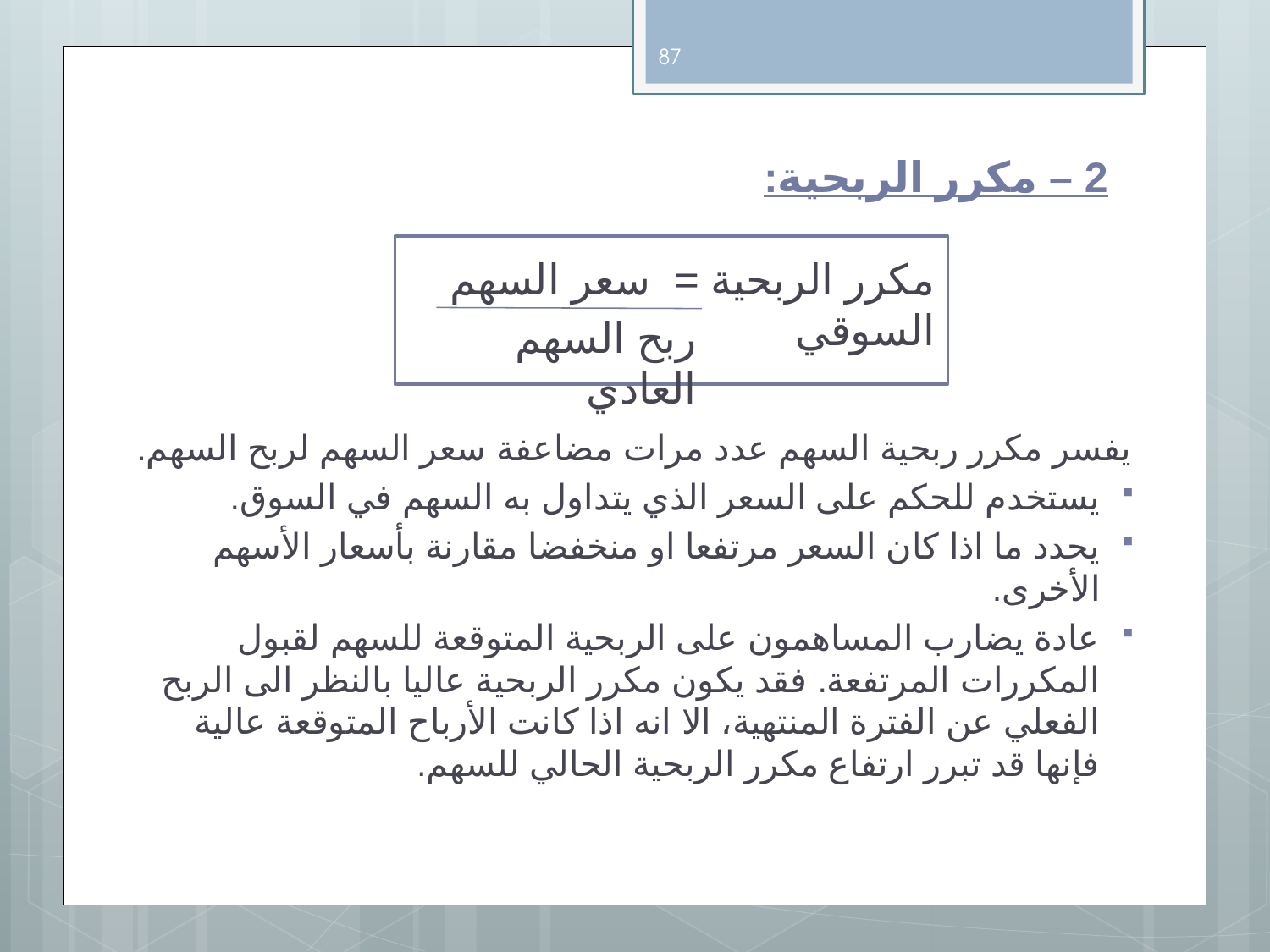

87
# 2 – مكرر الربحية:

مكرر الربحية =  سعر السهم السوقي
ربح السهم العادي
يفسر مكرر ربحية السهم عدد مرات مضاعفة سعر السهم لربح السهم.
يستخدم للحكم على السعر الذي يتداول به السهم في السوق.
يحدد ما اذا كان السعر مرتفعا او منخفضا مقارنة بأسعار الأسهم الأخرى.
عادة يضارب المساهمون على الربحية المتوقعة للسهم لقبول المكررات المرتفعة. فقد يكون مكرر الربحية عاليا بالنظر الى الربح الفعلي عن الفترة المنتهية، الا انه اذا كانت الأرباح المتوقعة عالية فإنها قد تبرر ارتفاع مكرر الربحية الحالي للسهم.